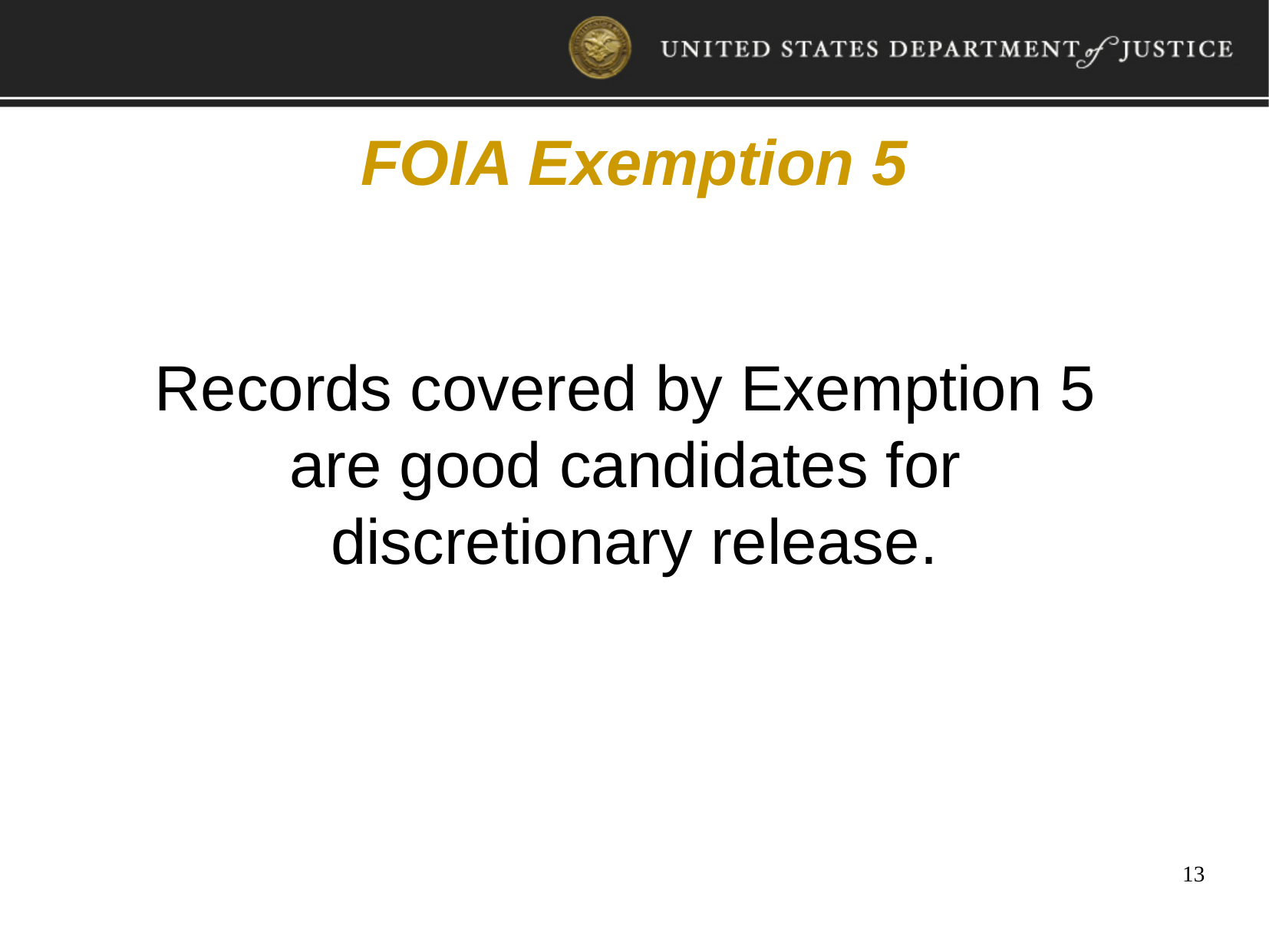

FOIA Exemption 5

Records covered by Exemption 5
are good candidates for
discretionary release.
13